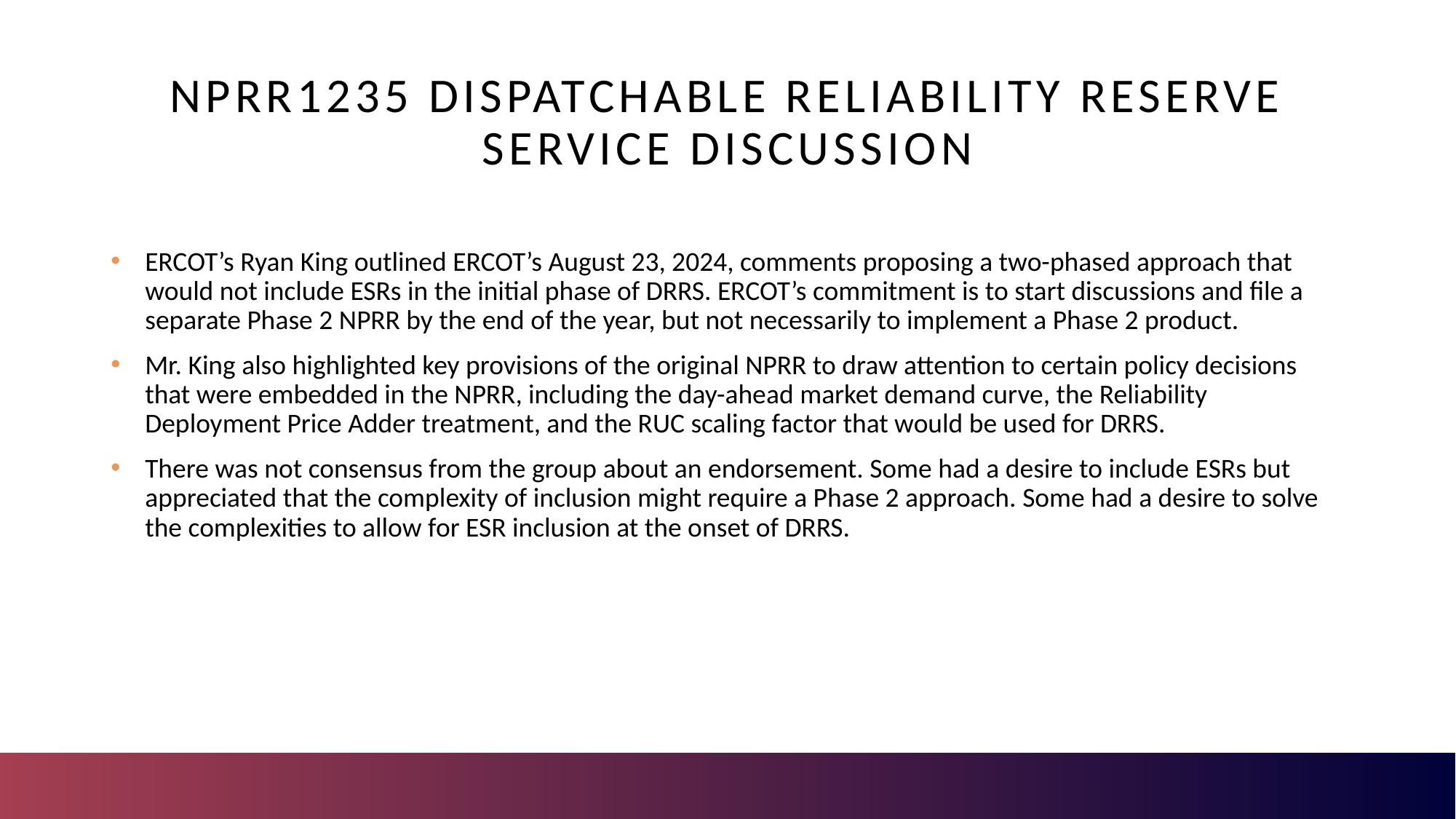

# NPRR1235 Dispatchable reliability Reserve Service discussion
ERCOT’s Ryan King outlined ERCOT’s August 23, 2024, comments proposing a two-phased approach that would not include ESRs in the initial phase of DRRS. ERCOT’s commitment is to start discussions and file a separate Phase 2 NPRR by the end of the year, but not necessarily to implement a Phase 2 product.
Mr. King also highlighted key provisions of the original NPRR to draw attention to certain policy decisions that were embedded in the NPRR, including the day-ahead market demand curve, the Reliability Deployment Price Adder treatment, and the RUC scaling factor that would be used for DRRS.
There was not consensus from the group about an endorsement. Some had a desire to include ESRs but appreciated that the complexity of inclusion might require a Phase 2 approach. Some had a desire to solve the complexities to allow for ESR inclusion at the onset of DRRS.